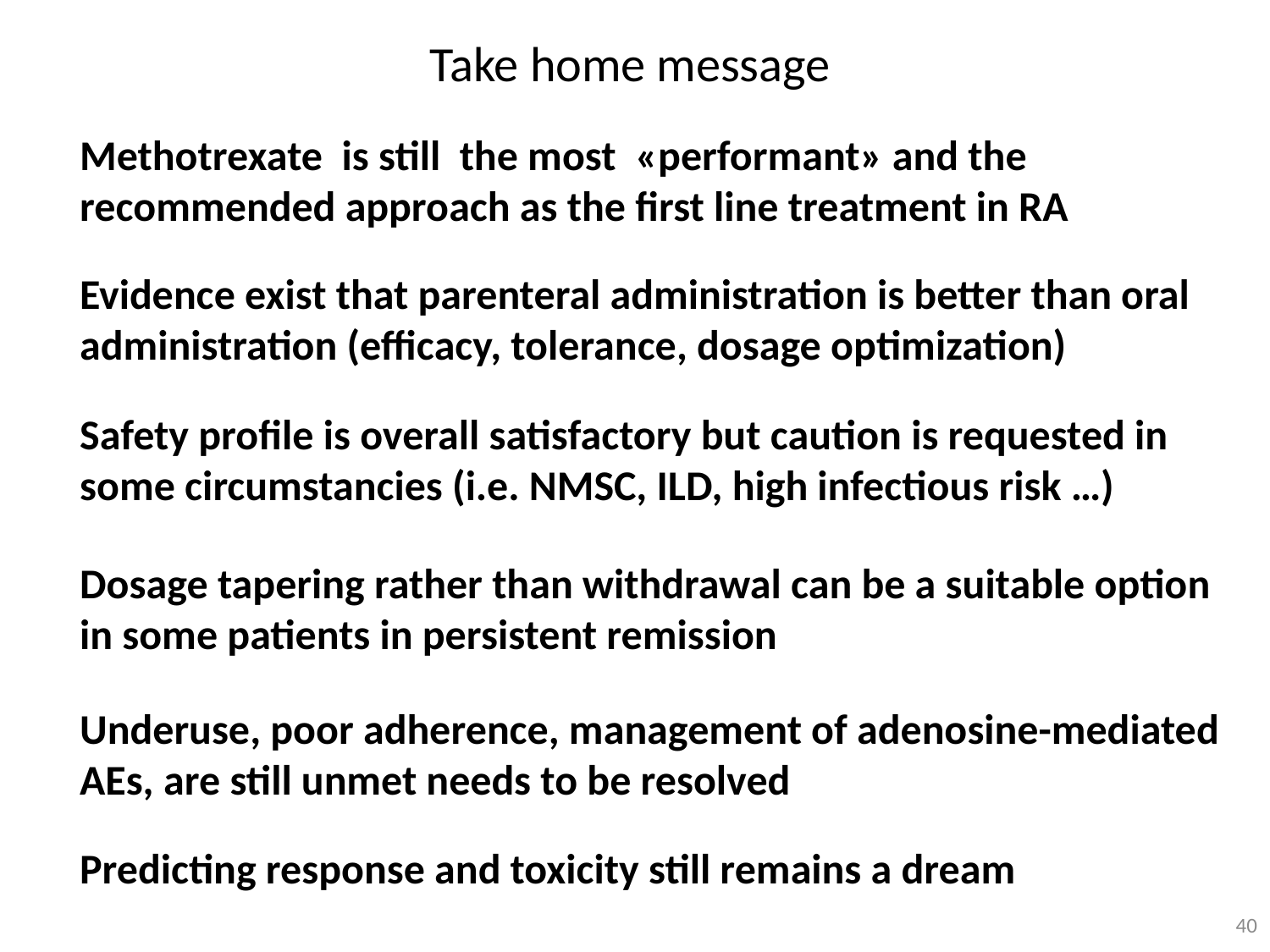

Take home message
Methotrexate  is still  the most  «performant» and the recommended approach as the first line treatment in RA
Evidence exist that parenteral administration is better than oral administration (efficacy, tolerance, dosage optimization)
Safety profile is overall satisfactory but caution is requested in some circumstancies (i.e. NMSC, ILD, high infectious risk …)
Dosage tapering rather than withdrawal can be a suitable option in some patients in persistent remission
Underuse, poor adherence, management of adenosine-mediated AEs, are still unmet needs to be resolved
Predicting response and toxicity still remains a dream
40